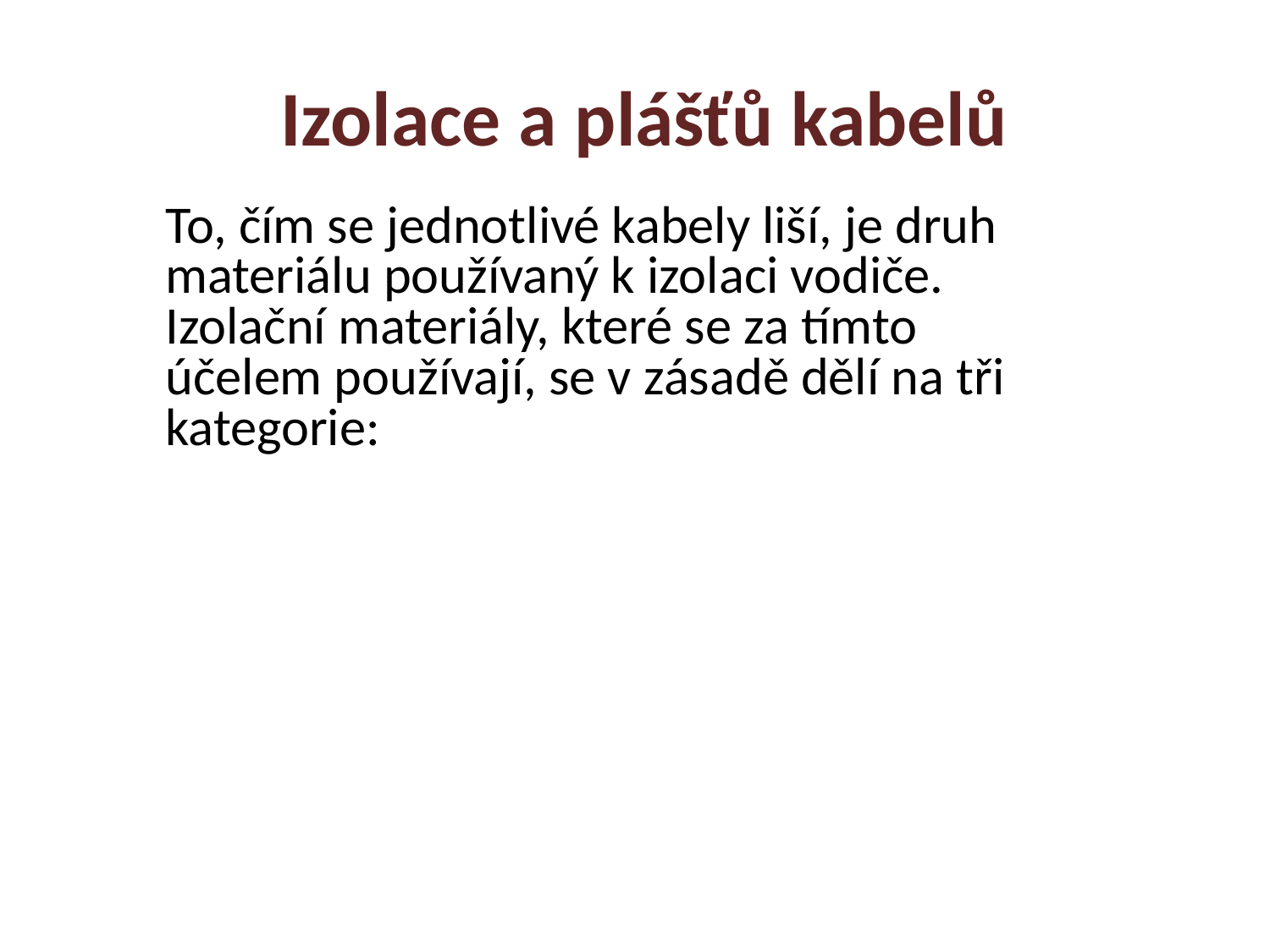

Izolace a plášťů kabelů
To, čím se jednotlivé kabely liší, je druh materiálu používaný k izolaci vodiče. Izolační materiály, které se za tímto účelem používají, se v zásadě dělí na tři kategorie: